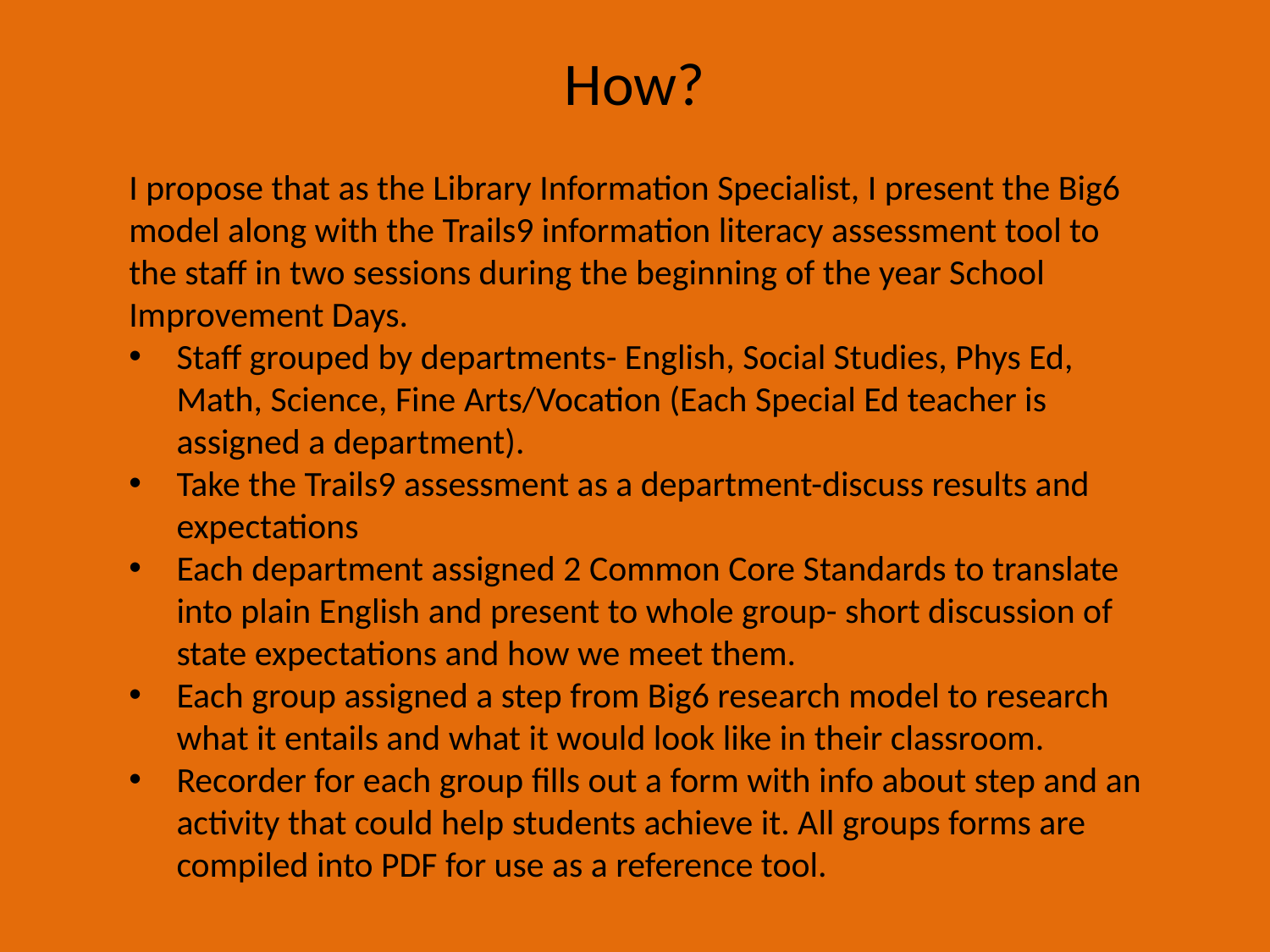

# How?
I propose that as the Library Information Specialist, I present the Big6 model along with the Trails9 information literacy assessment tool to the staff in two sessions during the beginning of the year School Improvement Days.
Staff grouped by departments- English, Social Studies, Phys Ed, Math, Science, Fine Arts/Vocation (Each Special Ed teacher is assigned a department).
Take the Trails9 assessment as a department-discuss results and expectations
Each department assigned 2 Common Core Standards to translate into plain English and present to whole group- short discussion of state expectations and how we meet them.
Each group assigned a step from Big6 research model to research what it entails and what it would look like in their classroom.
Recorder for each group fills out a form with info about step and an activity that could help students achieve it. All groups forms are compiled into PDF for use as a reference tool.